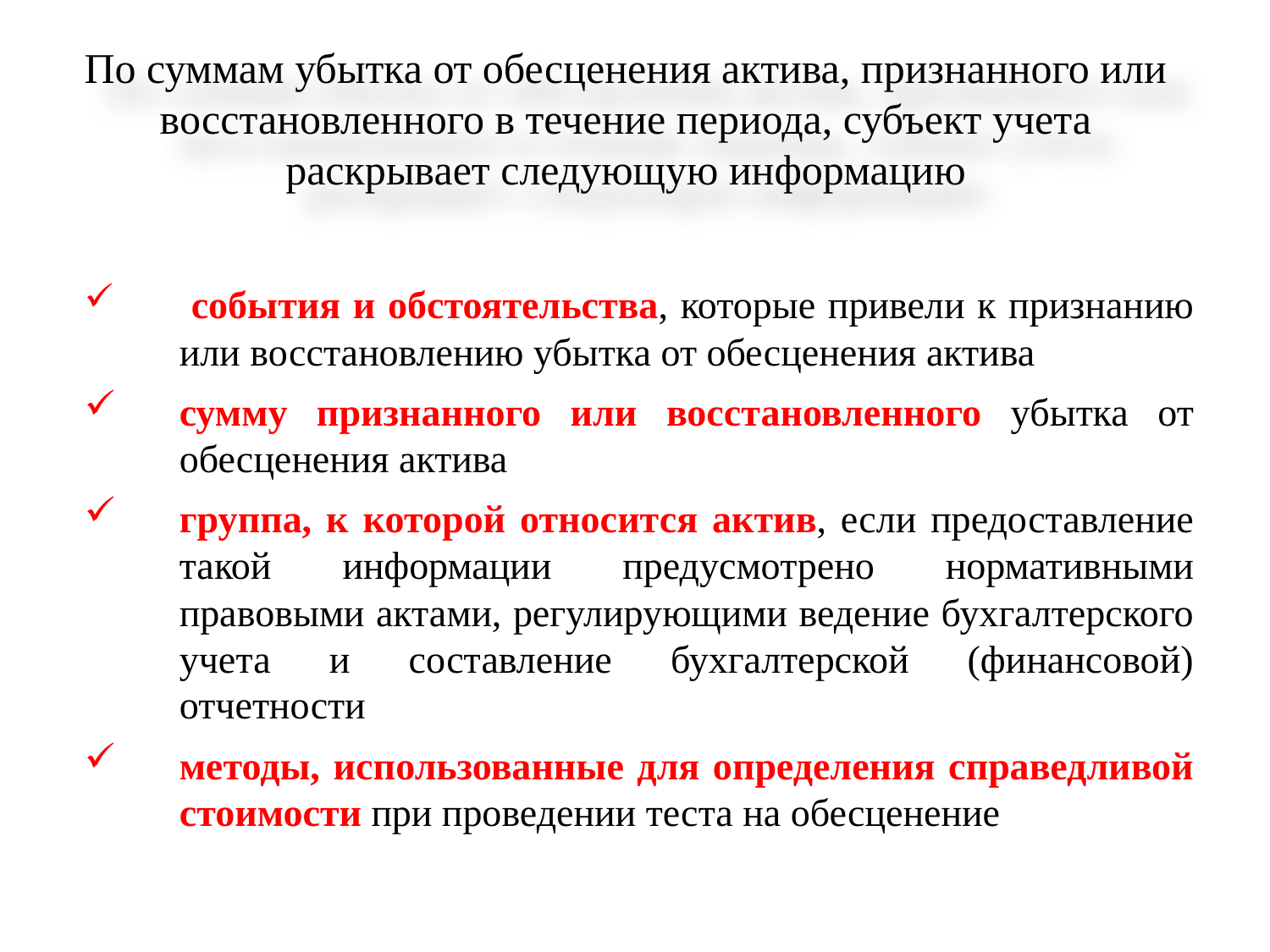

# По суммам убытка от обесценения актива, признанного или восстановленного в течение периода, субъект учета раскрывает следующую информацию

 события и обстоятельства, которые привели к признанию или восстановлению убытка от обесценения актива
сумму признанного или восстановленного убытка от обесценения актива
группа, к которой относится актив, если предоставление такой информации предусмотрено нормативными правовыми актами, регулирующими ведение бухгалтерского учета и составление бухгалтерской (финансовой) отчетности
методы, использованные для определения справедливой стоимости при проведении теста на обесценение